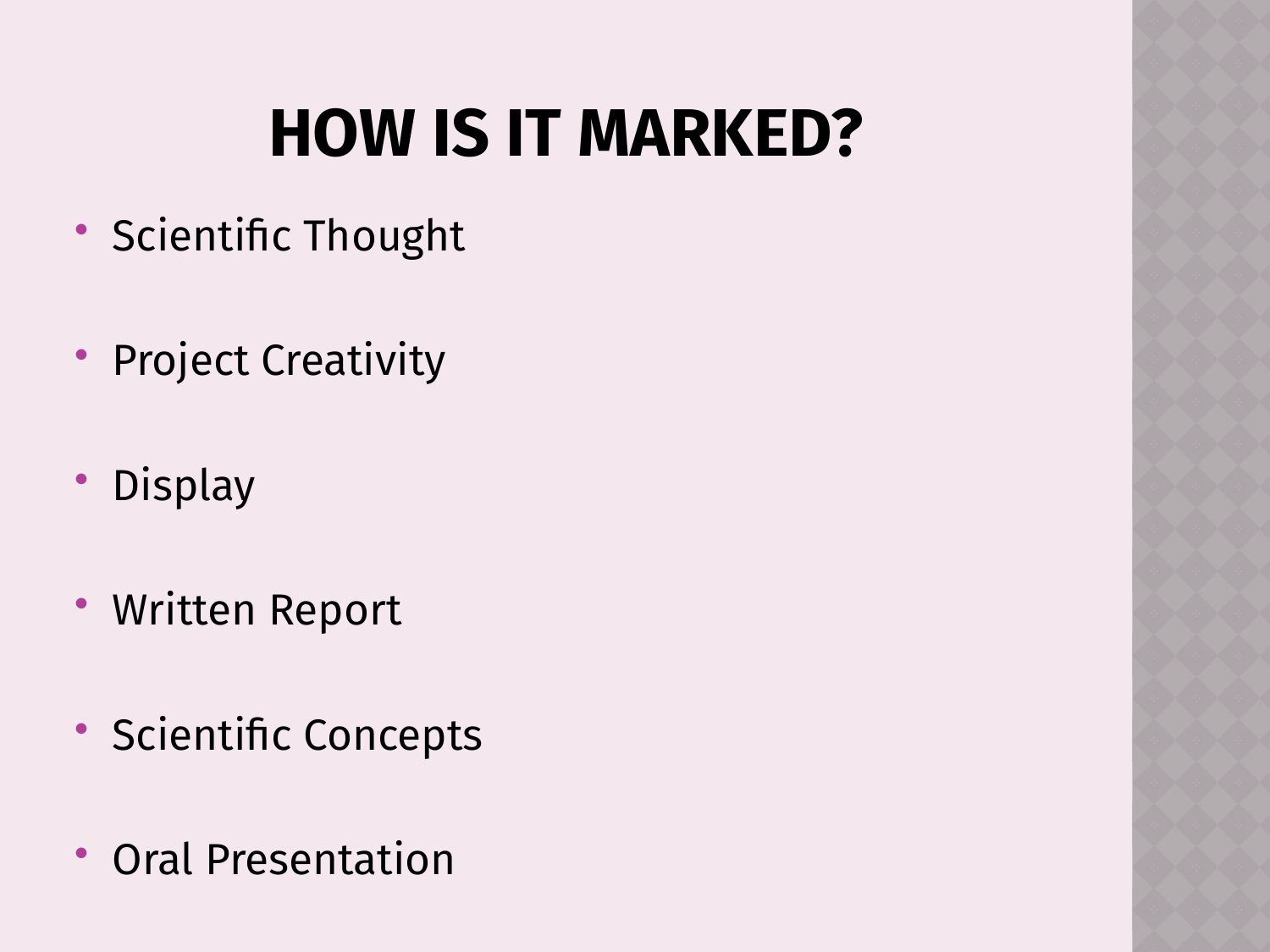

# How is it marked?
Scientific Thought

Project Creativity

Display

Written Report

Scientific Concepts

Oral Presentation